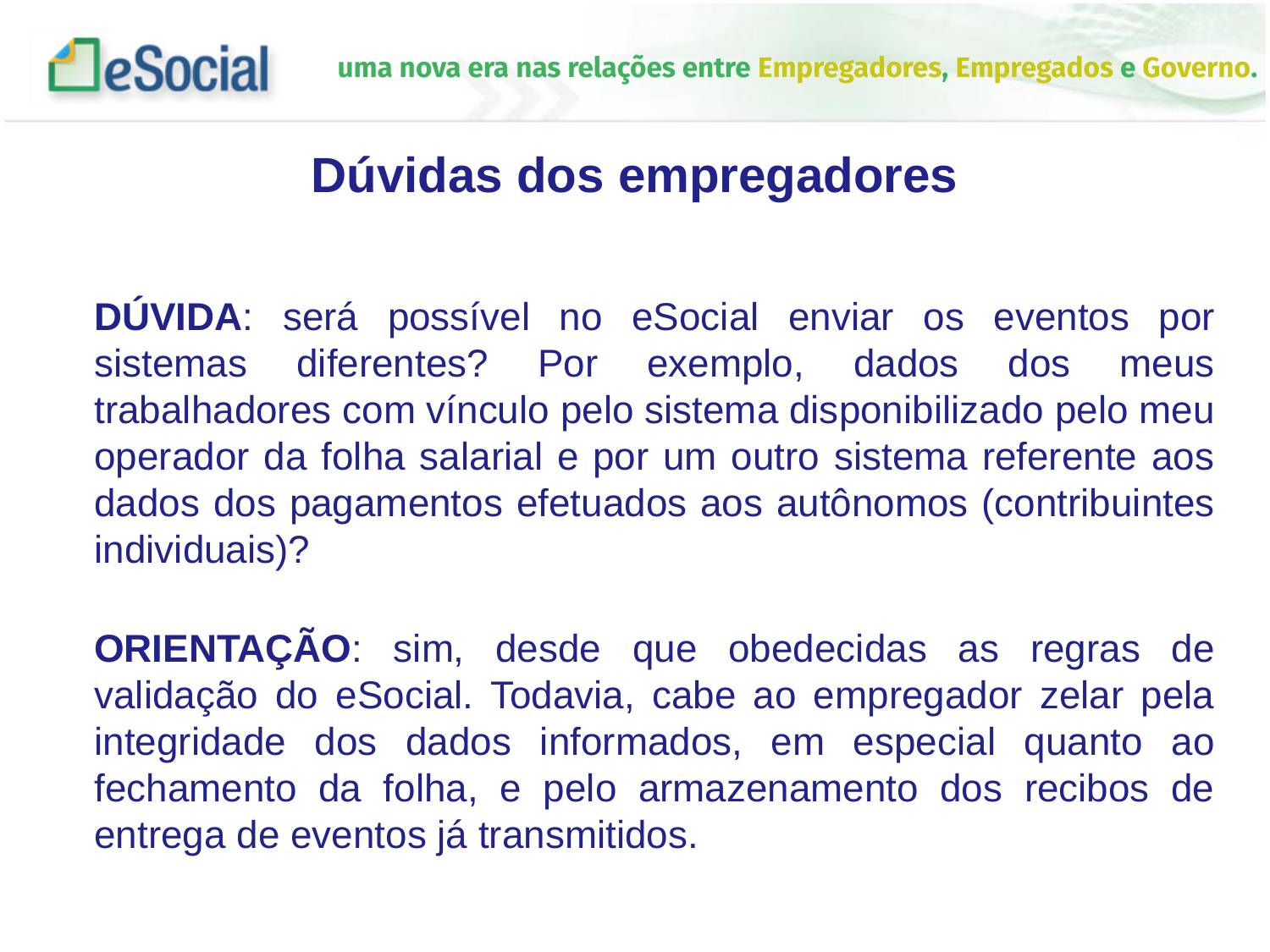

Dúvidas dos empregadores
DÚVIDA: será possível no eSocial enviar os eventos por sistemas diferentes? Por exemplo, dados dos meus trabalhadores com vínculo pelo sistema disponibilizado pelo meu operador da folha salarial e por um outro sistema referente aos dados dos pagamentos efetuados aos autônomos (contribuintes individuais)?

ORIENTAÇÃO: sim, desde que obedecidas as regras de validação do eSocial. Todavia, cabe ao empregador zelar pela integridade dos dados informados, em especial quanto ao fechamento da folha, e pelo armazenamento dos recibos de entrega de eventos já transmitidos.